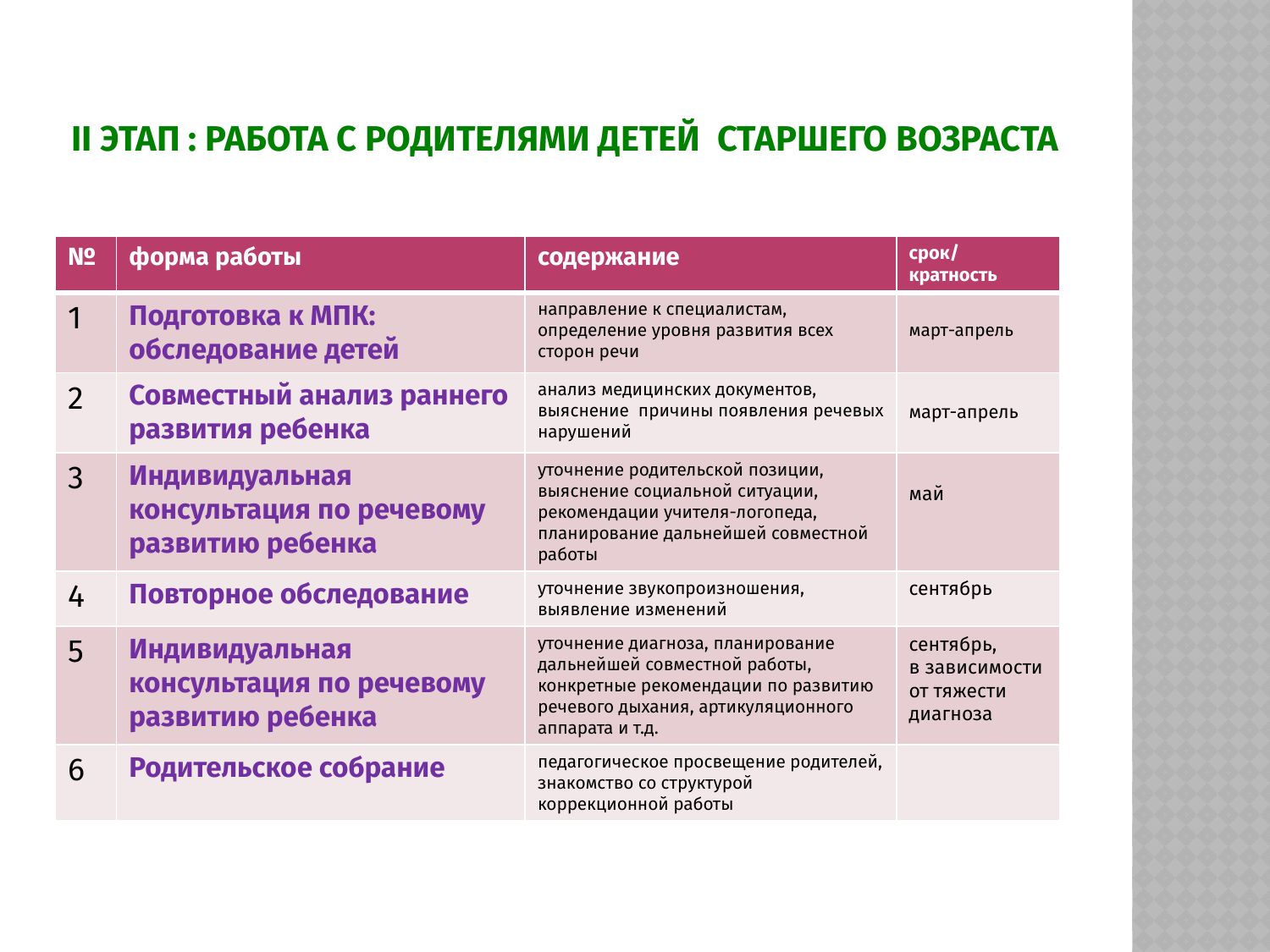

# II ЭТАП : Работа с родителями детей  старшего возраста
| № | форма работы | содержание | срок/ кратность |
| --- | --- | --- | --- |
| 1 | Подготовка к МПК: обследование детей | направление к специалистам, определение уровня развития всех сторон речи | март-апрель |
| 2 | Совместный анализ раннего развития ребенка | анализ медицинских документов, выяснение причины появления речевых нарушений | март-апрель |
| 3 | Индивидуальная консультация по речевому развитию ребенка | уточнение родительской позиции, выяснение социальной ситуации, рекомендации учителя-логопеда, планирование дальнейшей совместной работы | май |
| 4 | Повторное обследование | уточнение звукопроизношения, выявление изменений | сентябрь |
| 5 | Индивидуальная консультация по речевому развитию ребенка | уточнение диагноза, планирование дальнейшей совместной работы, конкретные рекомендации по развитию речевого дыхания, артикуляционного аппарата и т.д. | сентябрь, в зависимости от тяжести диагноза |
| 6 | Родительское собрание | педагогическое просвещение родителей, знакомство со структурой коррекционной работы |  |